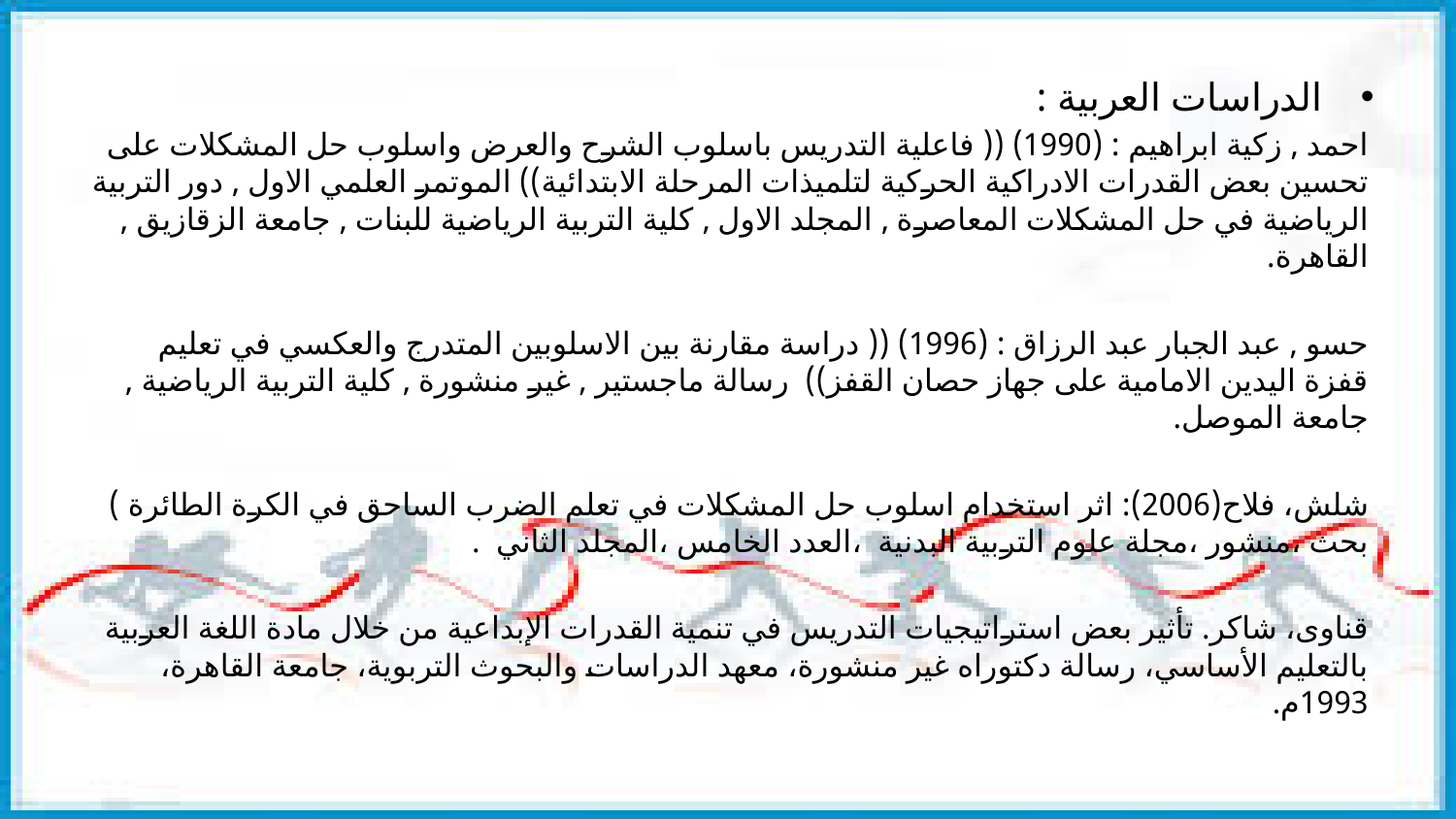

الدراسات العربية :
احمد , زكية ابراهيم : (1990) (( فاعلية التدريس باسلوب الشرح والعرض واسلوب حل المشكلات على تحسين بعض القدرات الادراكية الحركية لتلميذات المرحلة الابتدائية)) الموتمر العلمي الاول , دور التربية الرياضية في حل المشكلات المعاصرة , المجلد الاول , كلية التربية الرياضية للبنات , جامعة الزقازيق , القاهرة.

حسو , عبد الجبار عبد الرزاق : (1996) (( دراسة مقارنة بين الاسلوبين المتدرج والعكسي في تعليم قفزة اليدين الامامية على جهاز حصان القفز))  رسالة ماجستير , غير منشورة , كلية التربية الرياضية , جامعة الموصل.

شلش، فلاح(2006): اثر استخدام اسلوب حل المشكلات في تعلم الضرب الساحق في الكرة الطائرة ) بحث ،منشور ،مجلة علوم التربية البدنية  ،العدد الخامس ،المجلد الثاني  .

قناوى، شاكر. تأثير بعض استراتيجيات التدريس في تنمية القدرات الإبداعية من خلال مادة اللغة العربية بالتعليم الأساسي، رسالة دكتوراه غير منشورة، معهد الدراسات والبحوث التربوية، جامعة القاهرة، 1993م.